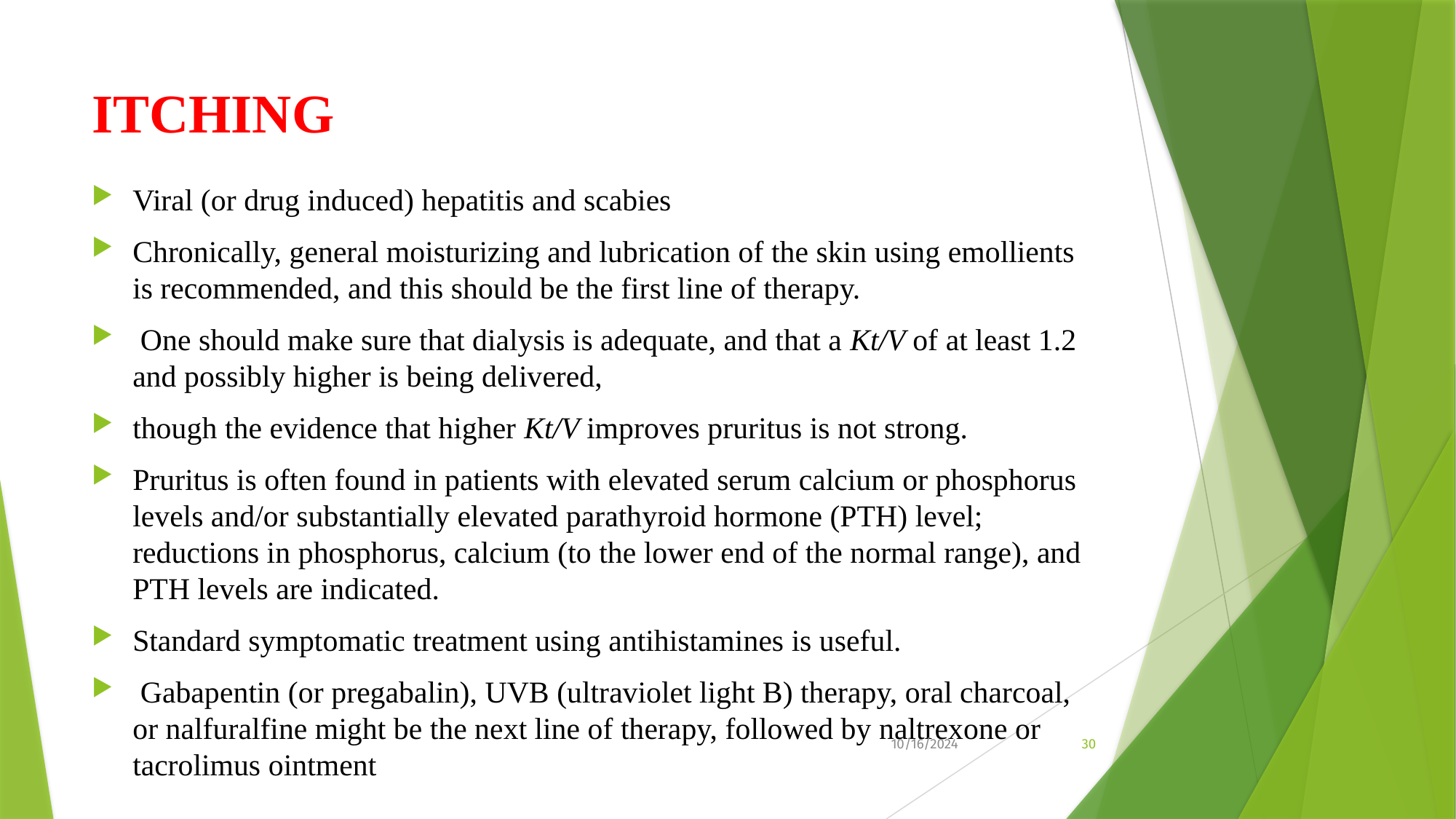

# ITCHING
Viral (or drug induced) hepatitis and scabies
Chronically, general moisturizing and lubrication of the skin using emollients is recommended, and this should be the first line of therapy.
 One should make sure that dialysis is adequate, and that a Kt/V of at least 1.2 and possibly higher is being delivered,
though the evidence that higher Kt/V improves pruritus is not strong.
Pruritus is often found in patients with elevated serum calcium or phosphorus levels and/or substantially elevated parathyroid hormone (PTH) level; reductions in phosphorus, calcium (to the lower end of the normal range), and PTH levels are indicated.
Standard symptomatic treatment using antihistamines is useful.
 Gabapentin (or pregabalin), UVB (ultraviolet light B) therapy, oral charcoal, or nalfuralfine might be the next line of therapy, followed by naltrexone or tacrolimus ointment
10/16/2024
30